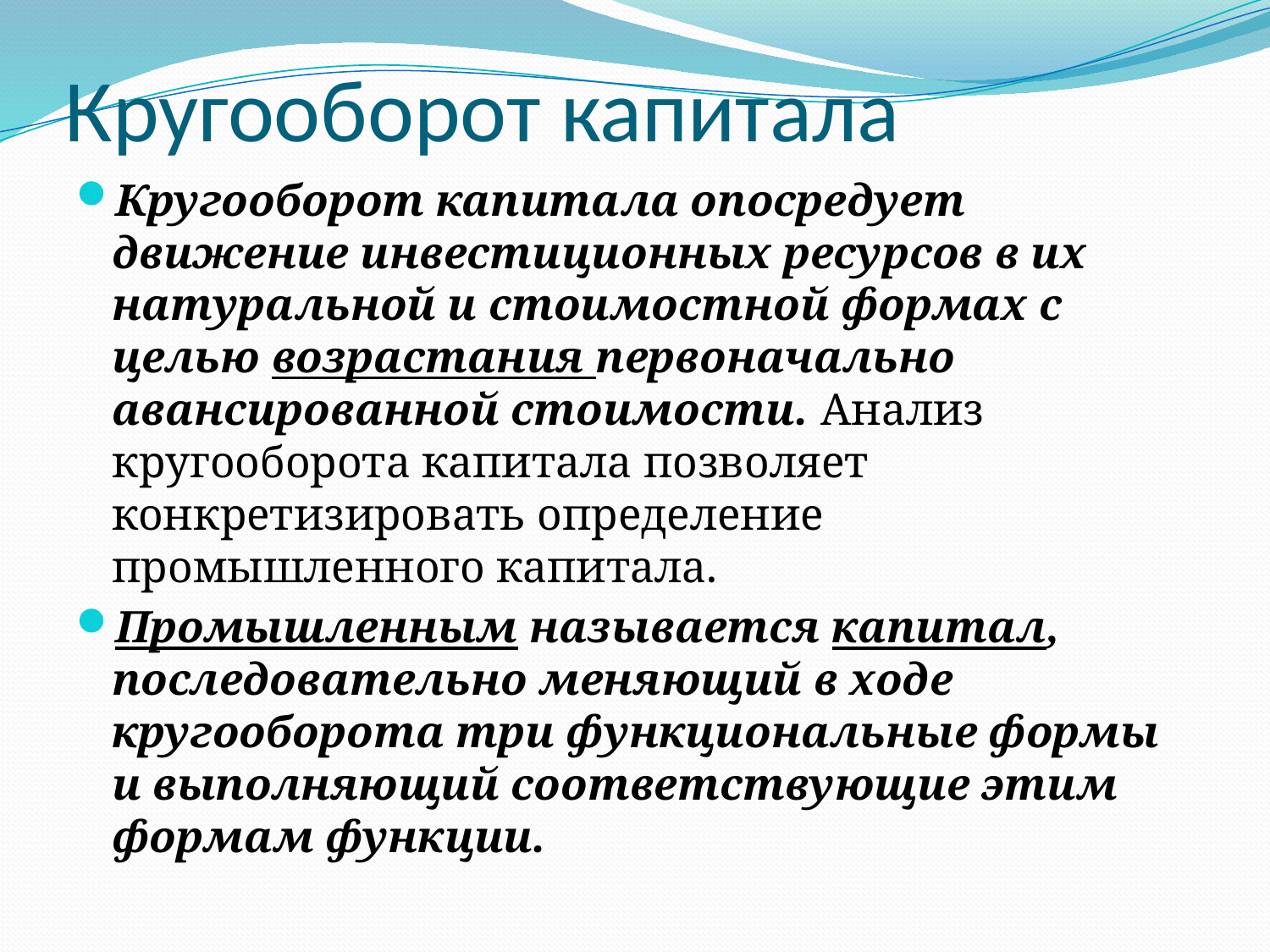

# Кругооборот капитала
Кругооборот капитала опосредует движение инвестиционных ресурсов в их натуральной и стоимостной формах с целью возрастания первоначально авансированной стоимости. Анализ кругооборота капитала позволяет конкретизировать определение промышленного капитала.
Промышленным называется капитал, последовательно меняющий в ходе кругооборота три функциональные формы и выполняющий соответствующие этим формам функции.